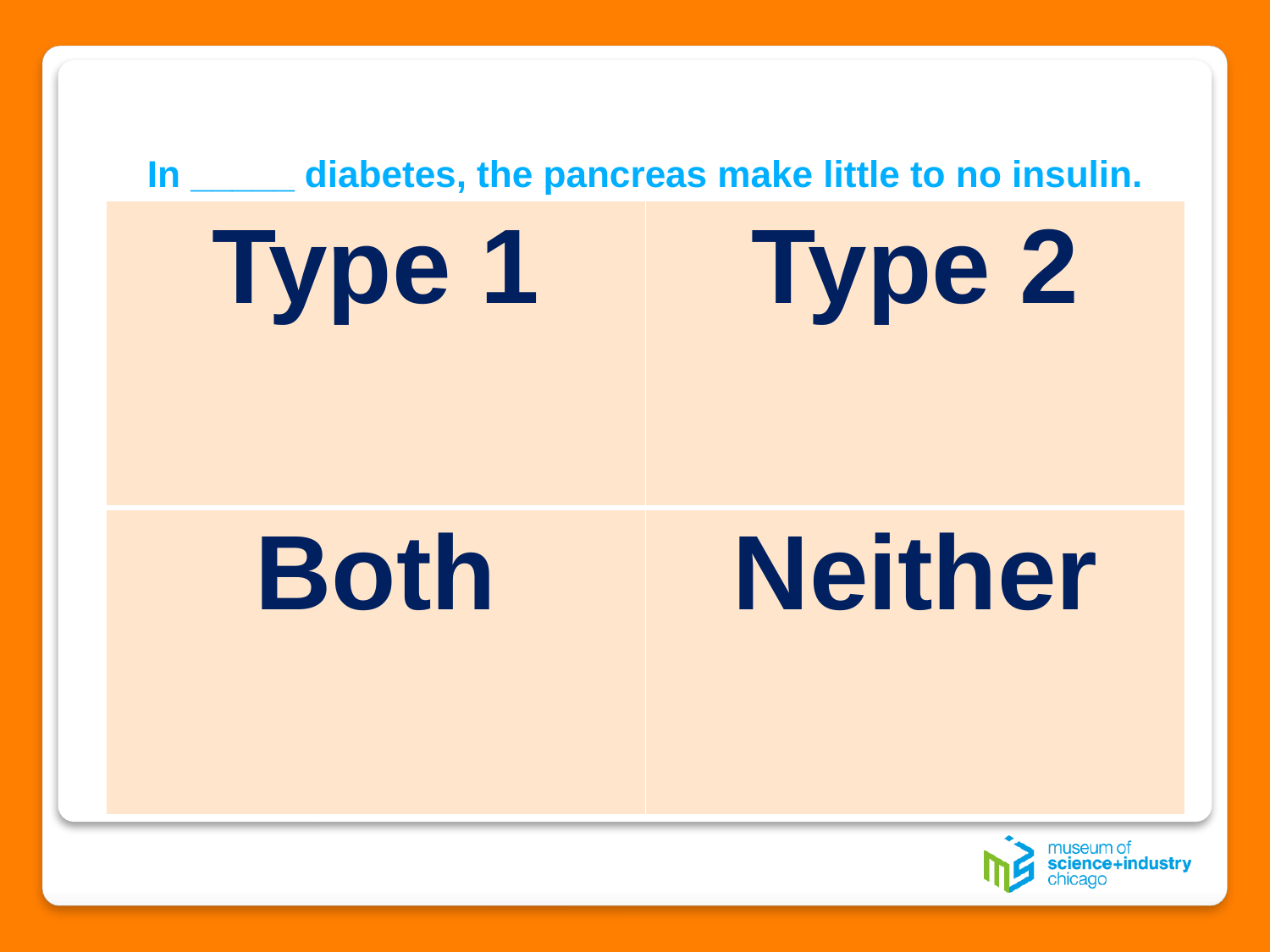

# In _____ diabetes, the pancreas make little to no insulin.
| Type 1 | Type 2 |
| --- | --- |
| Both | Neither |